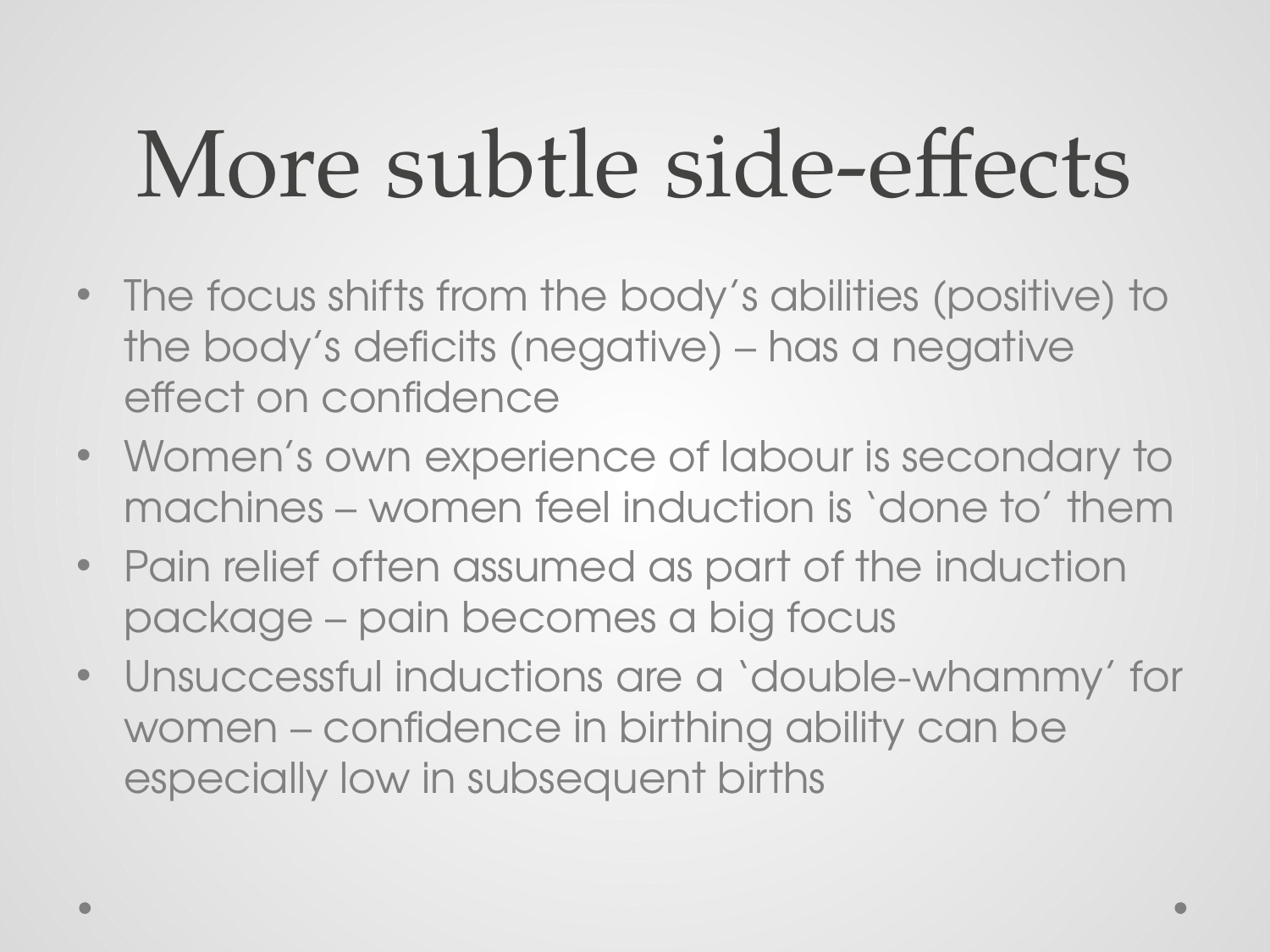

# More subtle side-effects
The focus shifts from the body’s abilities (positive) to the body’s deficits (negative) – has a negative effect on confidence
Women’s own experience of labour is secondary to machines – women feel induction is ‘done to’ them
Pain relief often assumed as part of the induction package – pain becomes a big focus
Unsuccessful inductions are a ‘double-whammy’ for women – confidence in birthing ability can be especially low in subsequent births